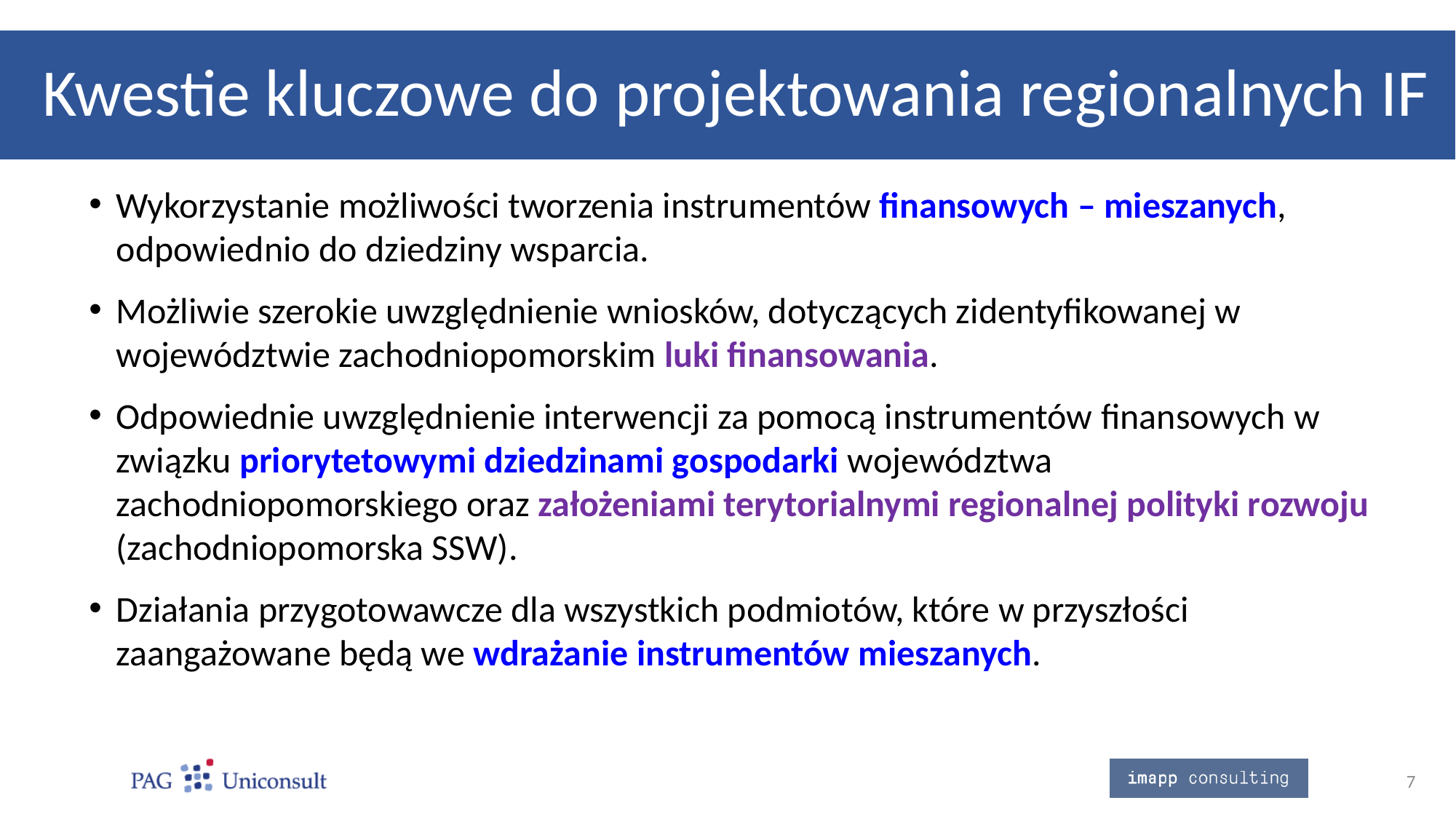

# Kwestie kluczowe do projektowania regionalnych IF
Wykorzystanie możliwości tworzenia instrumentów finansowych – mieszanych, odpowiednio do dziedziny wsparcia.
Możliwie szerokie uwzględnienie wniosków, dotyczących zidentyfikowanej w województwie zachodniopomorskim luki finansowania.
Odpowiednie uwzględnienie interwencji za pomocą instrumentów finansowych w związku priorytetowymi dziedzinami gospodarki województwa zachodniopomorskiego oraz założeniami terytorialnymi regionalnej polityki rozwoju (zachodniopomorska SSW).
Działania przygotowawcze dla wszystkich podmiotów, które w przyszłości zaangażowane będą we wdrażanie instrumentów mieszanych.
7